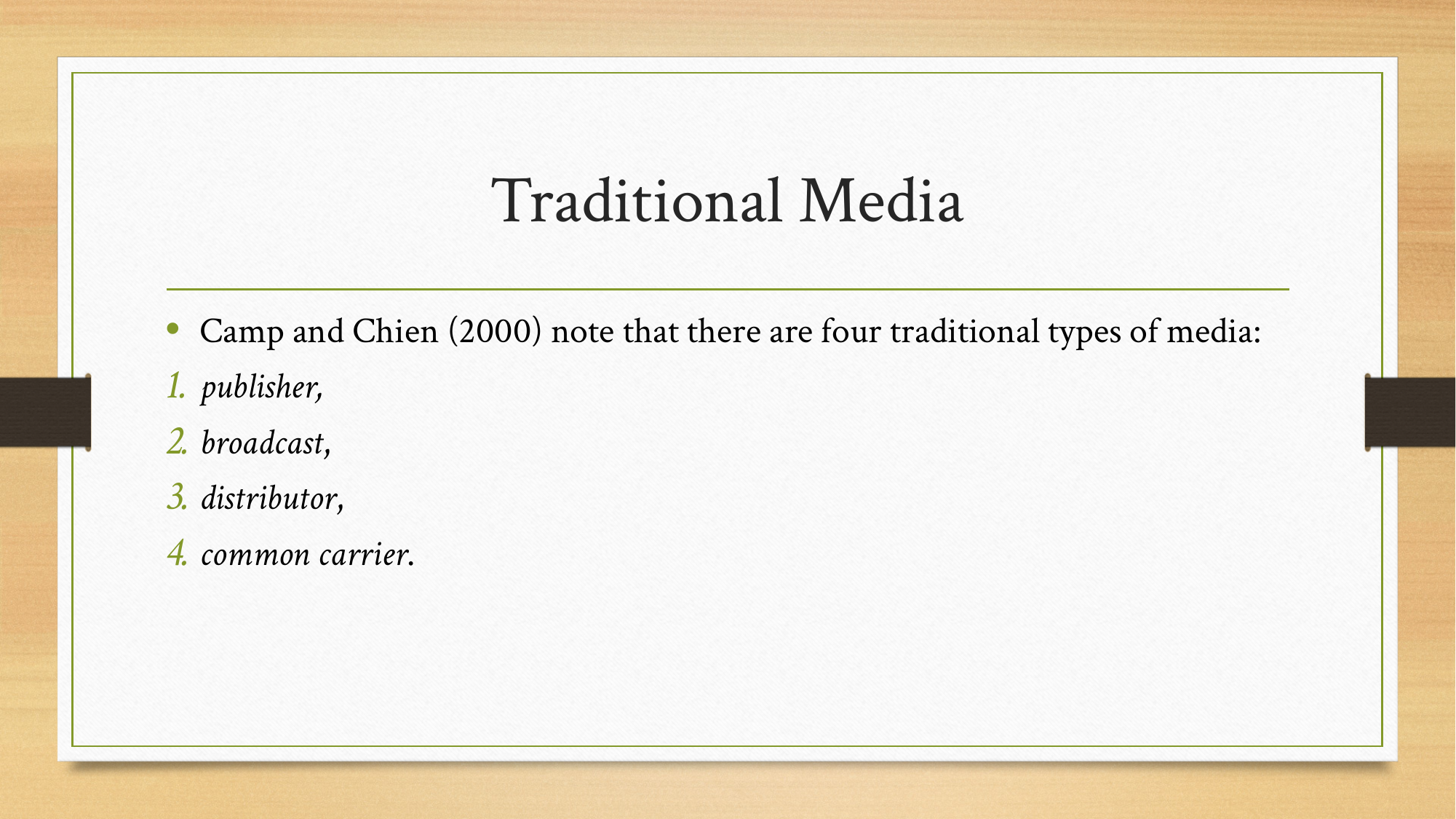

# Traditional Media
Camp and Chien (2000) note that there are four traditional types of media:
publisher,
broadcast,
distributor,
common carrier.